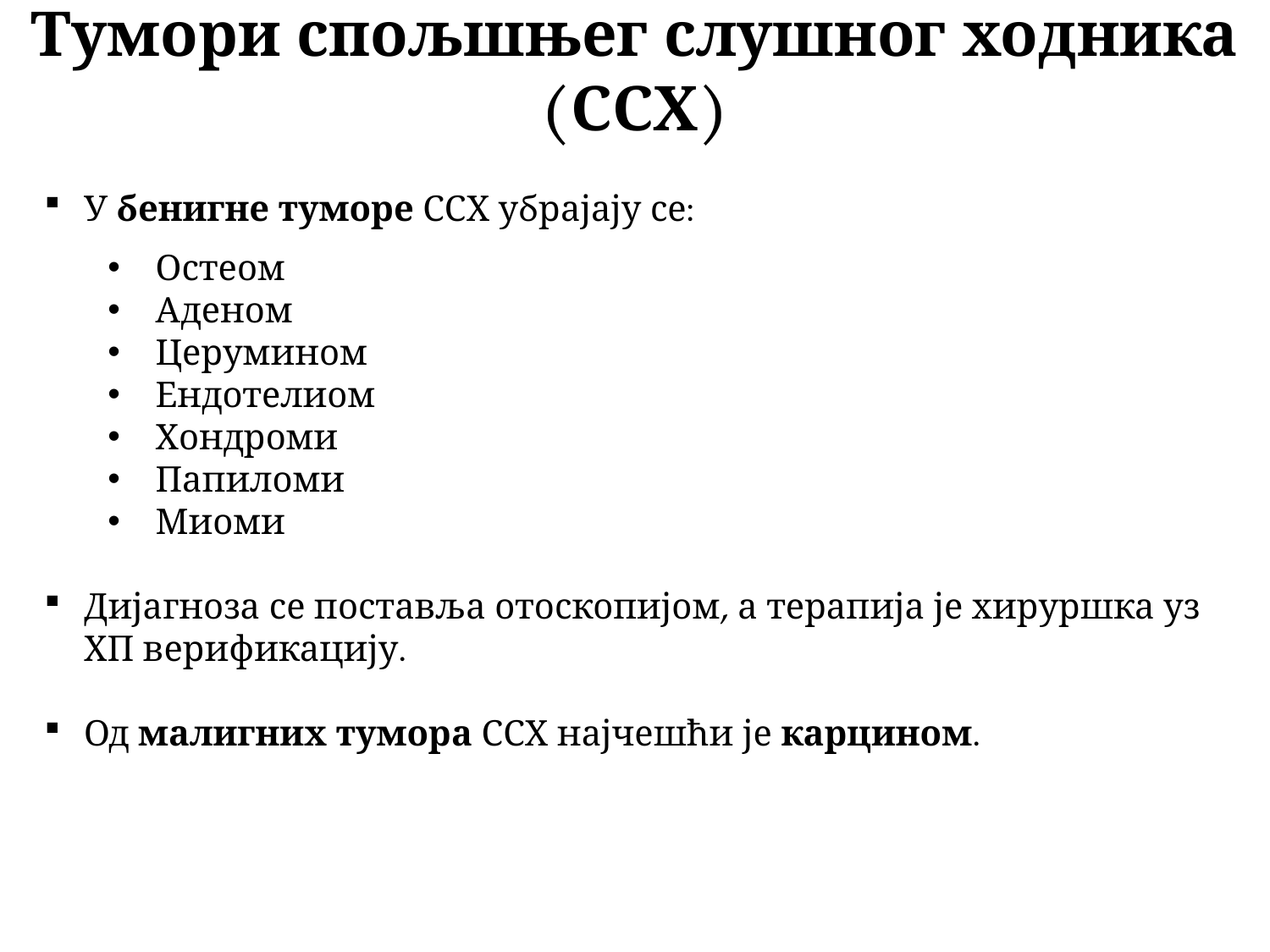

Тумори спољшњег слушног ходника (ССХ)
У бенигне туморе ССХ убрајају се:

Остеом
Аденом
Церумином
Ендотелиом
Хондроми
Папиломи
Миоми

Дијагноза се поставља отоскопијом, а терапија је хируршка уз ХП верификацију.

Од малигних тумора ССХ најчешћи је карцином.